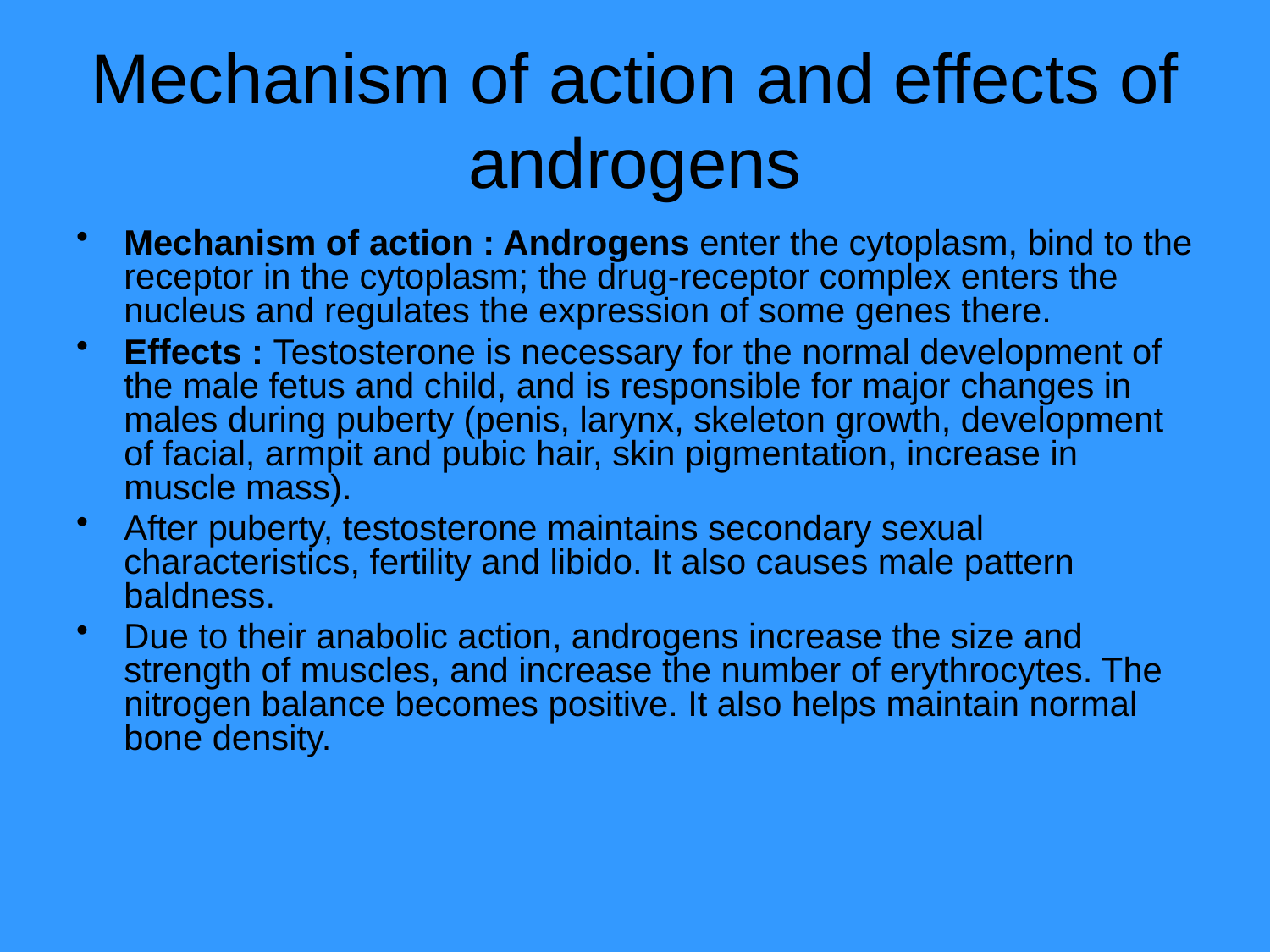

# Mechanism of action and effects of androgens
Mechanism of action : Androgens enter the cytoplasm, bind to the receptor in the cytoplasm; the drug-receptor complex enters the nucleus and regulates the expression of some genes there.
Effects : Testosterone is necessary for the normal development of the male fetus and child, and is responsible for major changes in males during puberty (penis, larynx, skeleton growth, development of facial, armpit and pubic hair, skin pigmentation, increase in muscle mass).
After puberty, testosterone maintains secondary sexual characteristics, fertility and libido. It also causes male pattern baldness.
Due to their anabolic action, androgens increase the size and strength of muscles, and increase the number of erythrocytes. The nitrogen balance becomes positive. It also helps maintain normal bone density.